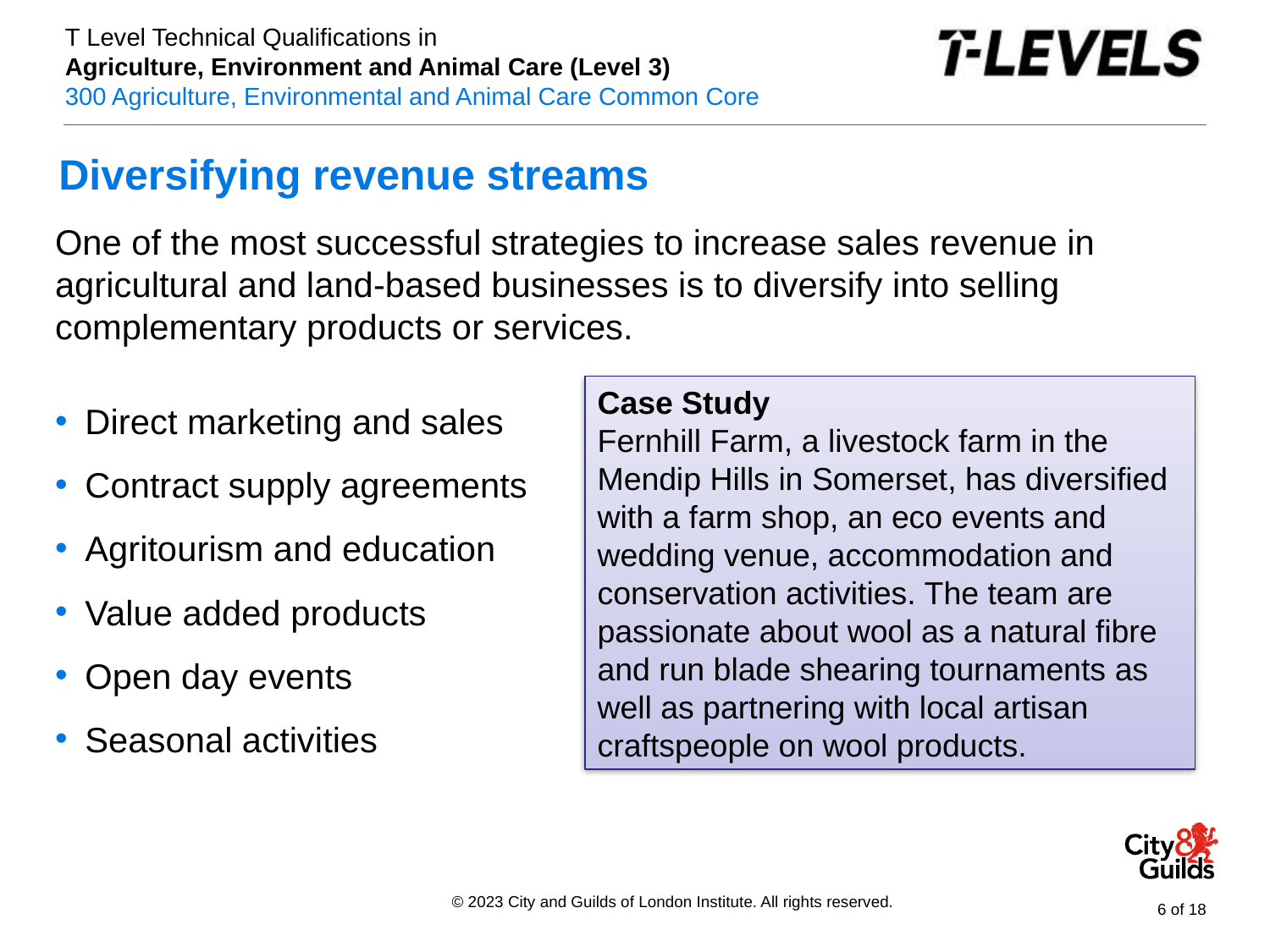

# Diversifying revenue streams
One of the most successful strategies to increase sales revenue in agricultural and land-based businesses is to diversify into selling complementary products or services.

Direct marketing and sales
Contract supply agreements
Agritourism and education
Value added products
Open day events
Seasonal activities

Case Study
Fernhill Farm, a livestock farm in the Mendip Hills in Somerset, has diversified with a farm shop, an eco events and wedding venue, accommodation and conservation activities. The team are passionate about wool as a natural fibre and run blade shearing tournaments as well as partnering with local artisan craftspeople on wool products.